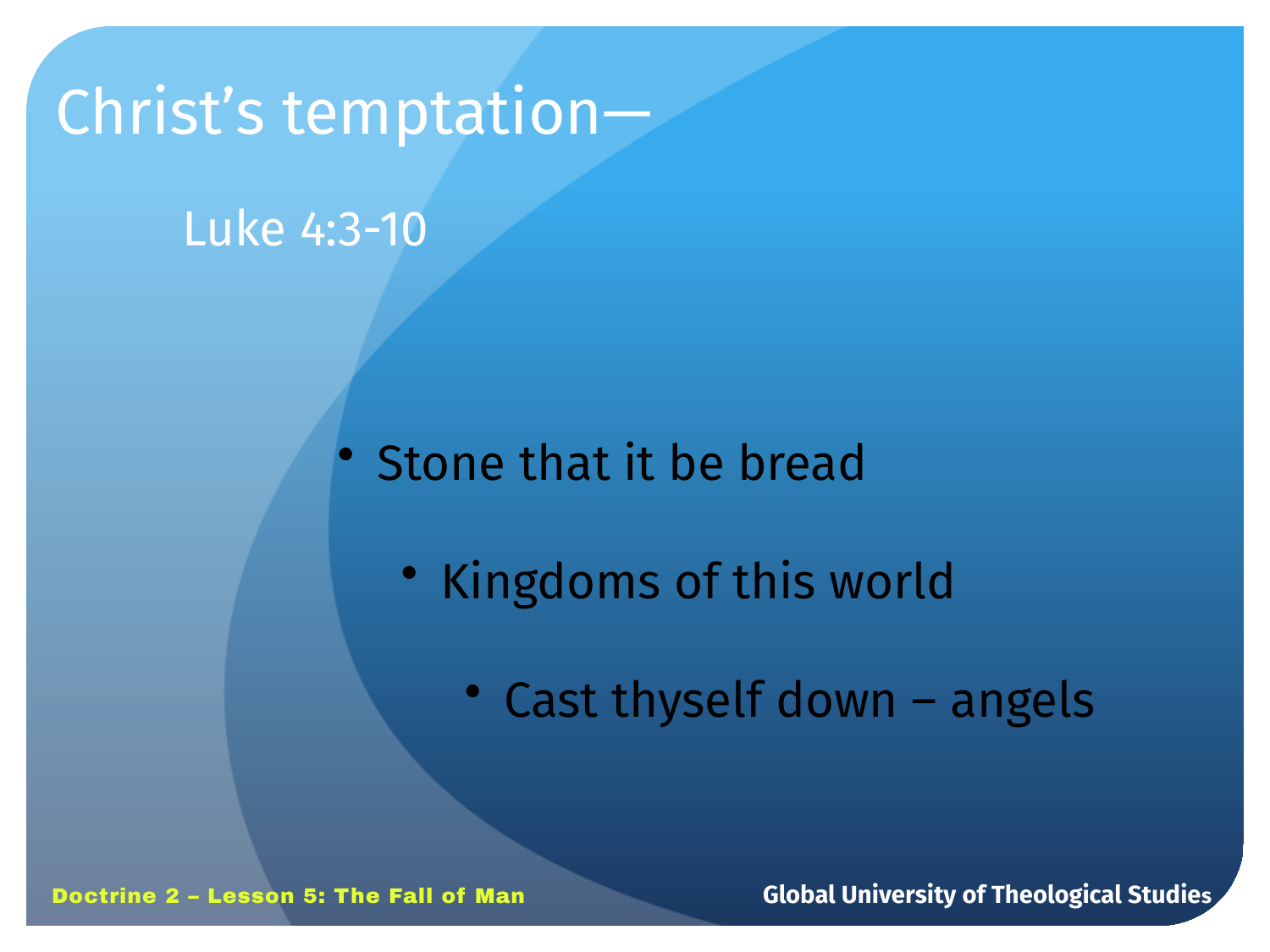

Christ’s temptation—
	Luke 4:3-10
Stone that it be bread
Kingdoms of this world
Cast thyself down – angels
Doctrine 2 – Lesson 5: The Fall of Man                               Global University of Theological Studies